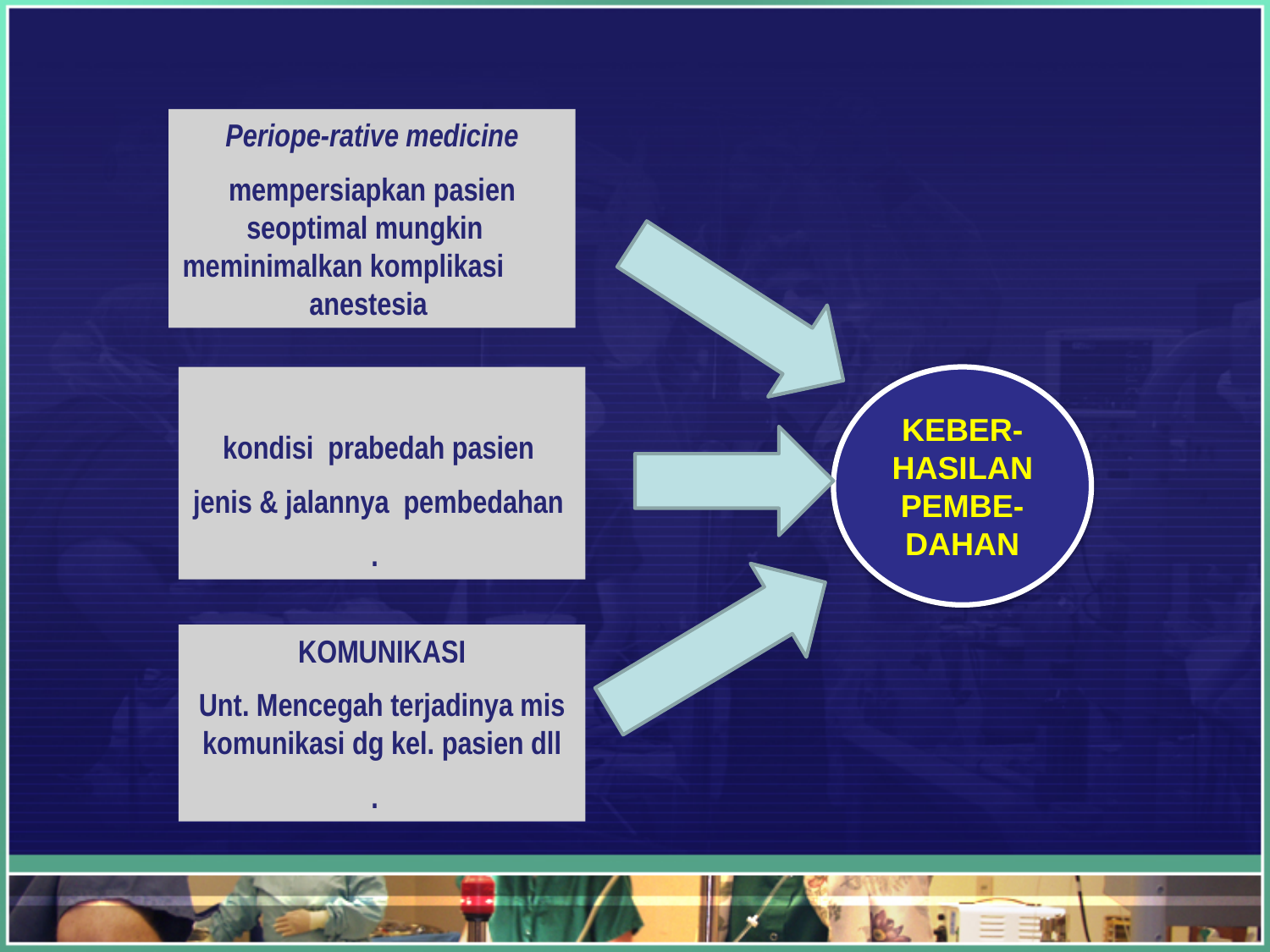

Periope-rative medicine
mempersiapkan pasien seoptimal mungkin   meminimalkan komplikasi         anestesia

kondisi  prabedah pasien
jenis & jalannya  pembedahan
.
KEBER-HASILAN PEMBE-DAHAN

KOMUNIKASI
Unt. Mencegah terjadinya mis komunikasi dg kel. pasien dll
.